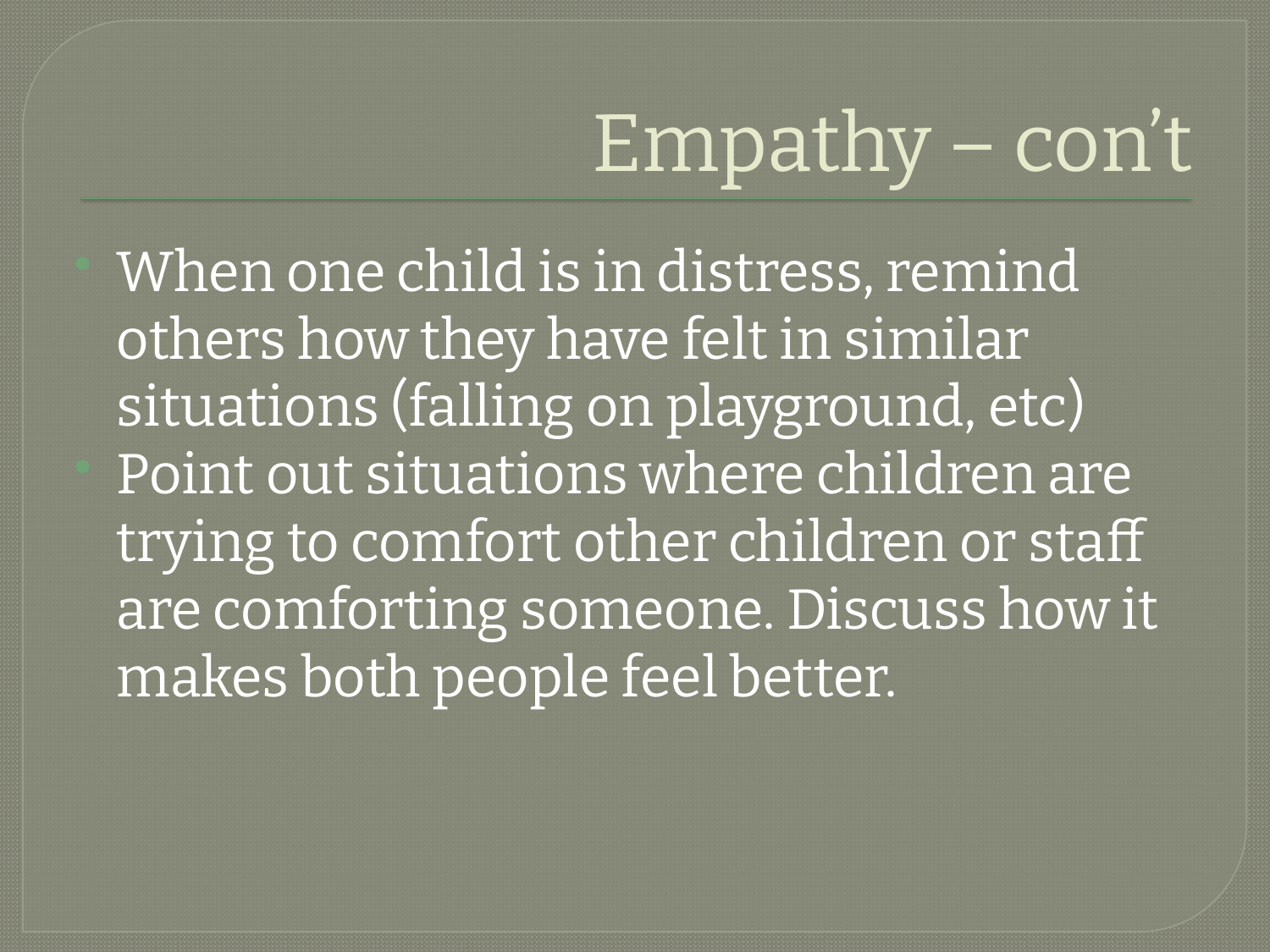

# Empathy – con’t
When one child is in distress, remind others how they have felt in similar situations (falling on playground, etc)
Point out situations where children are trying to comfort other children or staff are comforting someone. Discuss how it makes both people feel better.